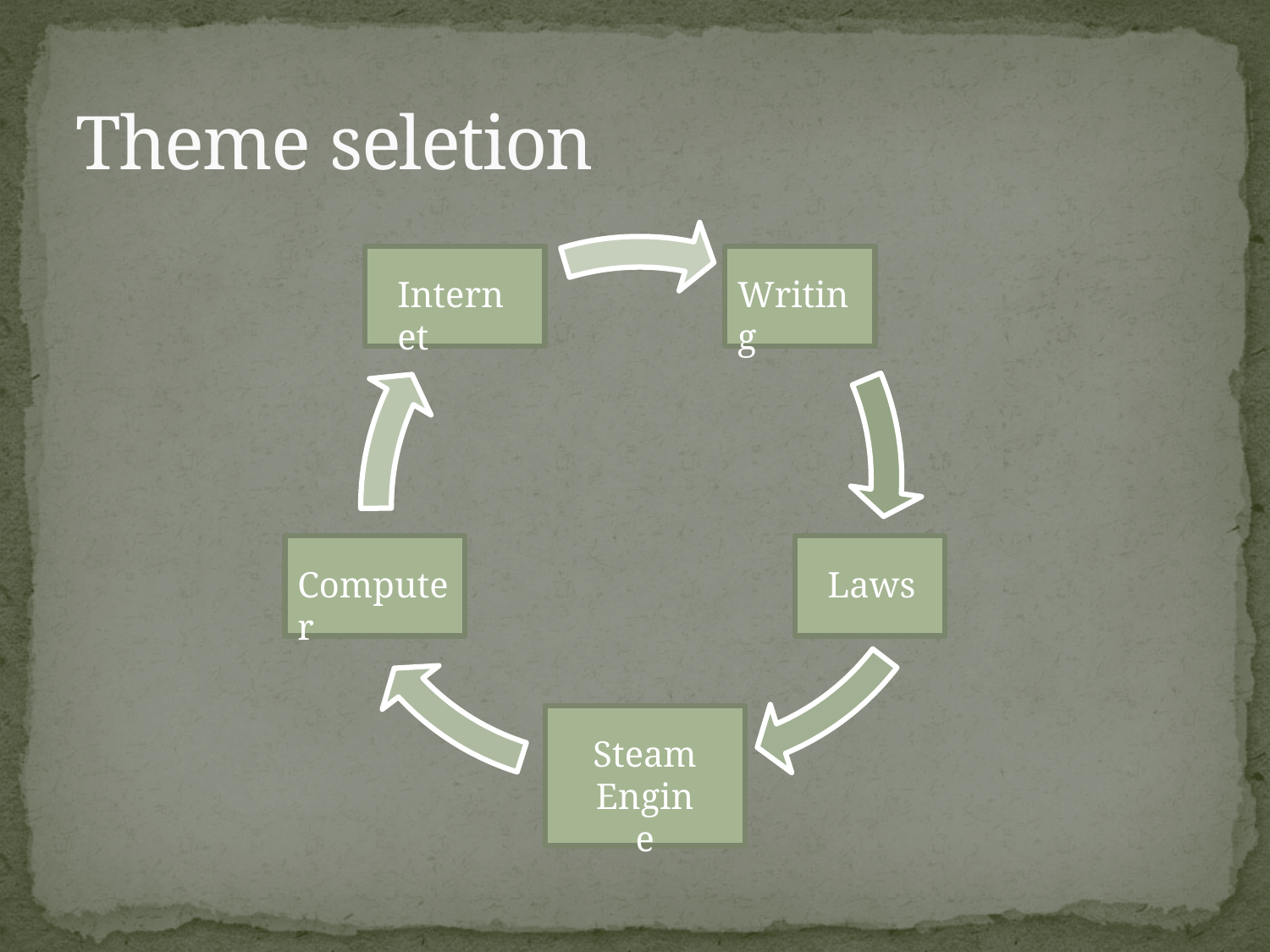

# Theme seletion
Writing
Laws
Steam Engine
Computer
Internet

Internet
Writing

Computer
Laws

Steam Engine